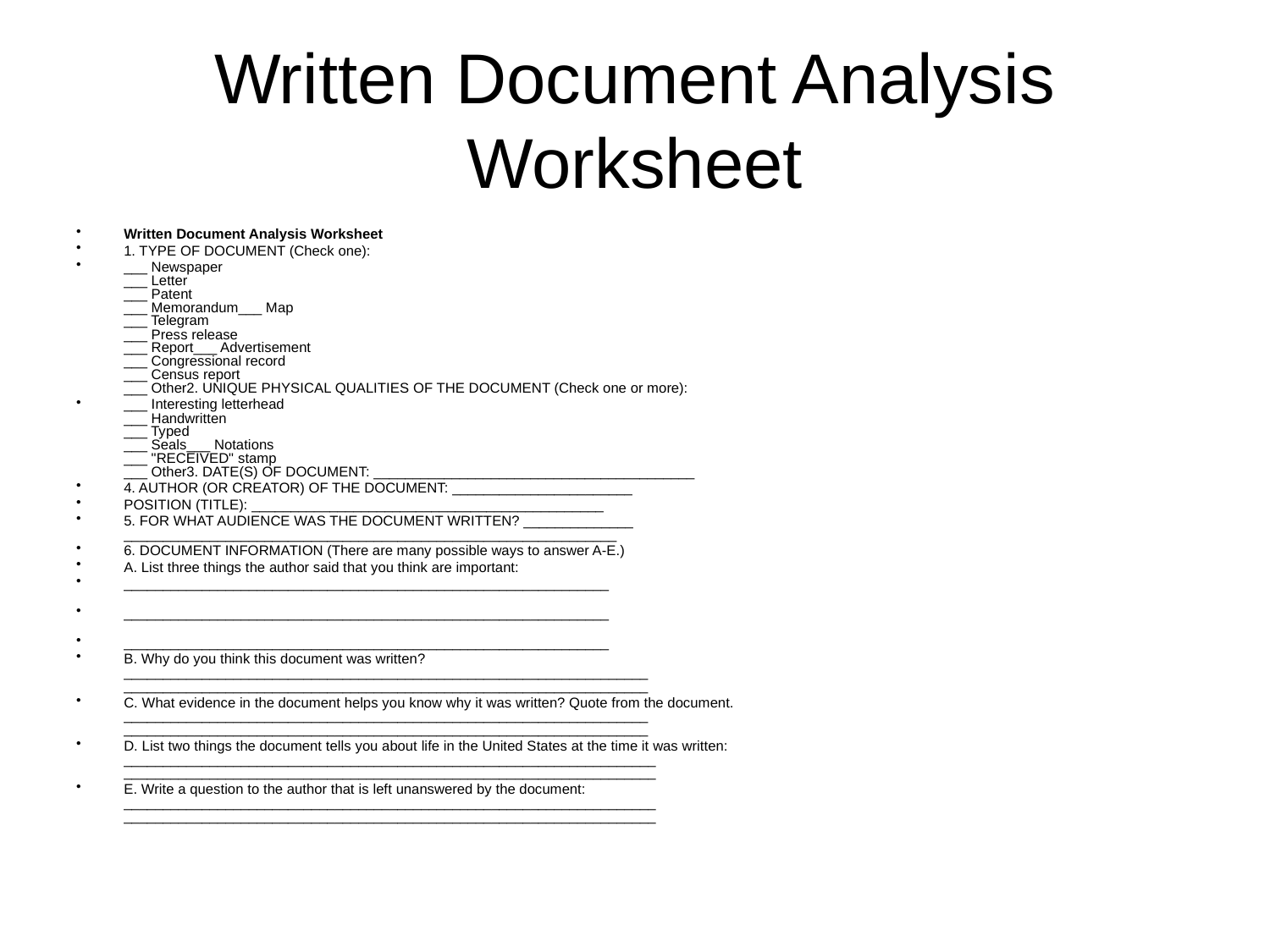

# Written Document Analysis Worksheet
Written Document Analysis Worksheet
1. TYPE OF DOCUMENT (Check one):
___ Newspaper
___ Letter
___ Patent
___ Memorandum___ Map
___ Telegram
___ Press release
___ Report___ Advertisement
___ Congressional record
___ Census report
___ Other2. UNIQUE PHYSICAL QUALITIES OF THE DOCUMENT (Check one or more):
___ Interesting letterhead
___ Handwritten
___ Typed
___ Seals___ Notations
___ "RECEIVED" stamp
___ Other3. DATE(S) OF DOCUMENT: _________________________________________
4. AUTHOR (OR CREATOR) OF THE DOCUMENT: _______________________
POSITION (TITLE): _____________________________________________
5. FOR WHAT AUDIENCE WAS THE DOCUMENT WRITTEN? ______________
_______________________________________________________________
6. DOCUMENT INFORMATION (There are many possible ways to answer A-E.)
A. List three things the author said that you think are important:
______________________________________________________________
______________________________________________________________
______________________________________________________________
B. Why do you think this document was written?
___________________________________________________________________
___________________________________________________________________
C. What evidence in the document helps you know why it was written? Quote from the document.
___________________________________________________________________
___________________________________________________________________
D. List two things the document tells you about life in the United States at the time it was written:
____________________________________________________________________
____________________________________________________________________
E. Write a question to the author that is left unanswered by the document:
____________________________________________________________________
____________________________________________________________________